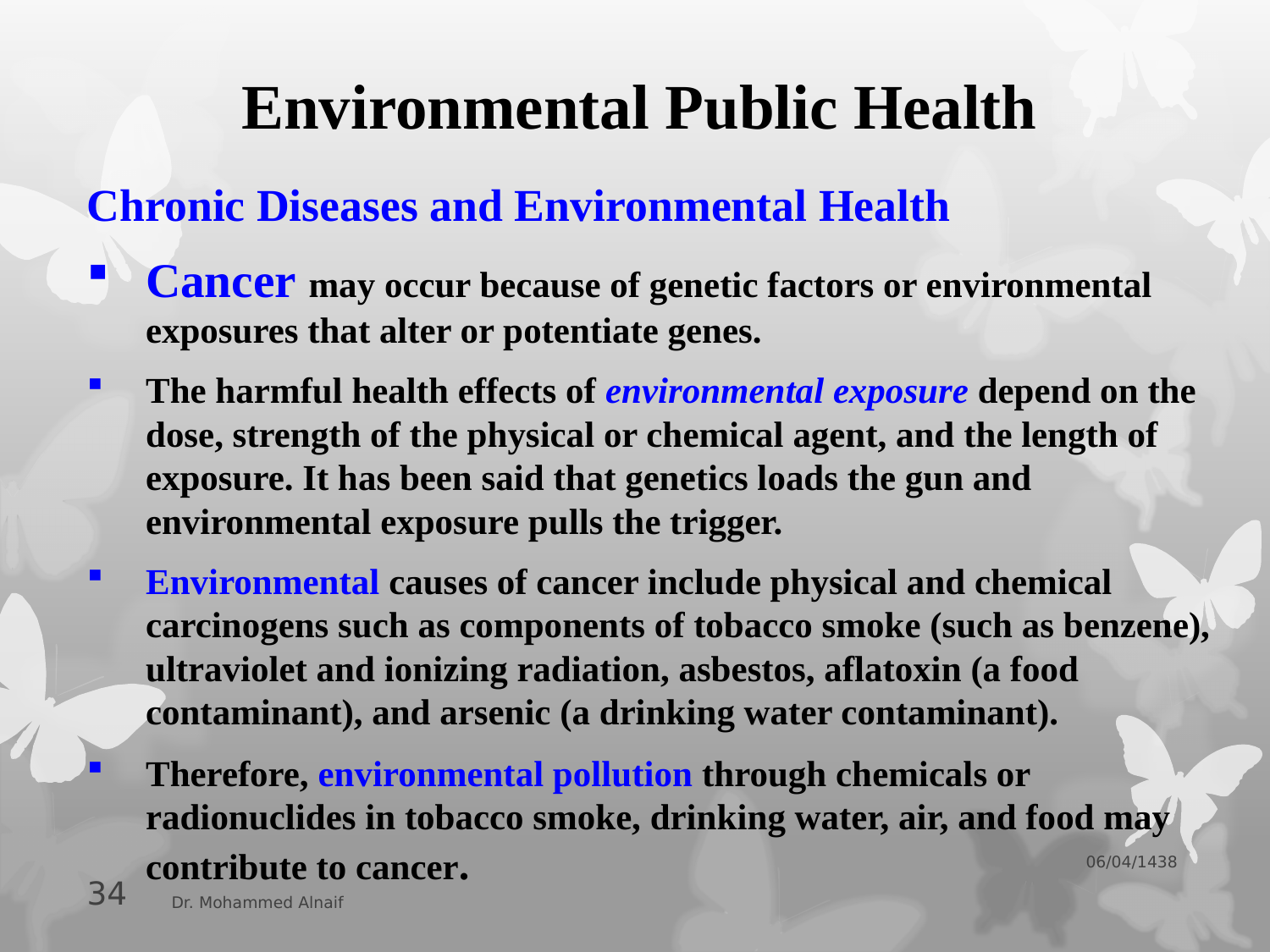

# Environmental Public Health
Chronic Diseases and Environmental Health
Cancer may occur because of genetic factors or environmental exposures that alter or potentiate genes.
The harmful health effects of environmental exposure depend on the dose, strength of the physical or chemical agent, and the length of exposure. It has been said that genetics loads the gun and environmental exposure pulls the trigger.
Environmental causes of cancer include physical and chemical carcinogens such as components of tobacco smoke (such as benzene), ultraviolet and ionizing radiation, asbestos, aflatoxin (a food contaminant), and arsenic (a drinking water contaminant).
Therefore, environmental pollution through chemicals or radionuclides in tobacco smoke, drinking water, air, and food may contribute to cancer.
06/04/1438
34
Dr. Mohammed Alnaif